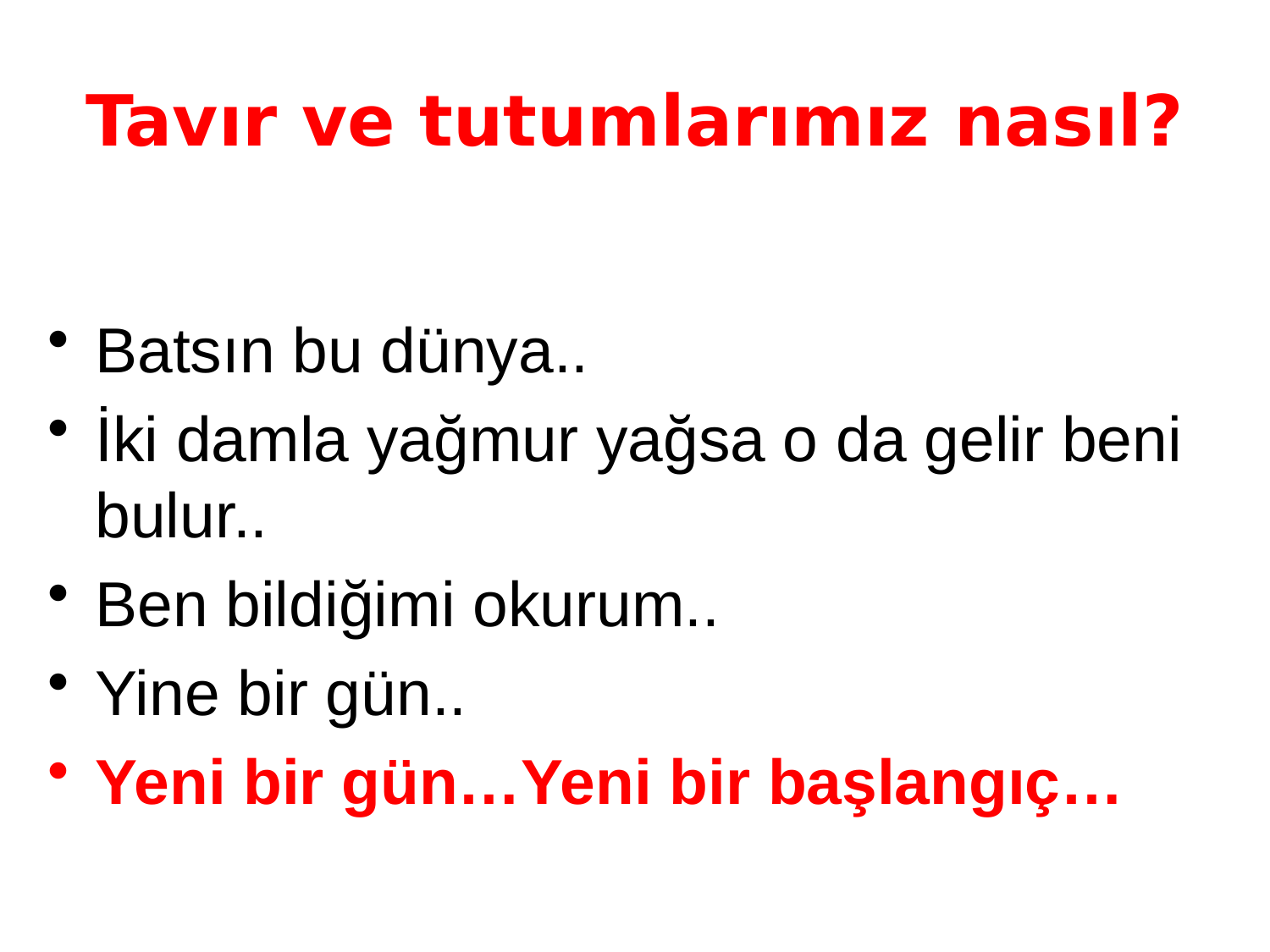

# Tavır ve tutumlarımız nasıl?

Batsın bu dünya..
İki damla yağmur yağsa o da gelir beni bulur..
Ben bildiğimi okurum..
Yine bir gün..
Yeni bir gün…Yeni bir başlangıç…